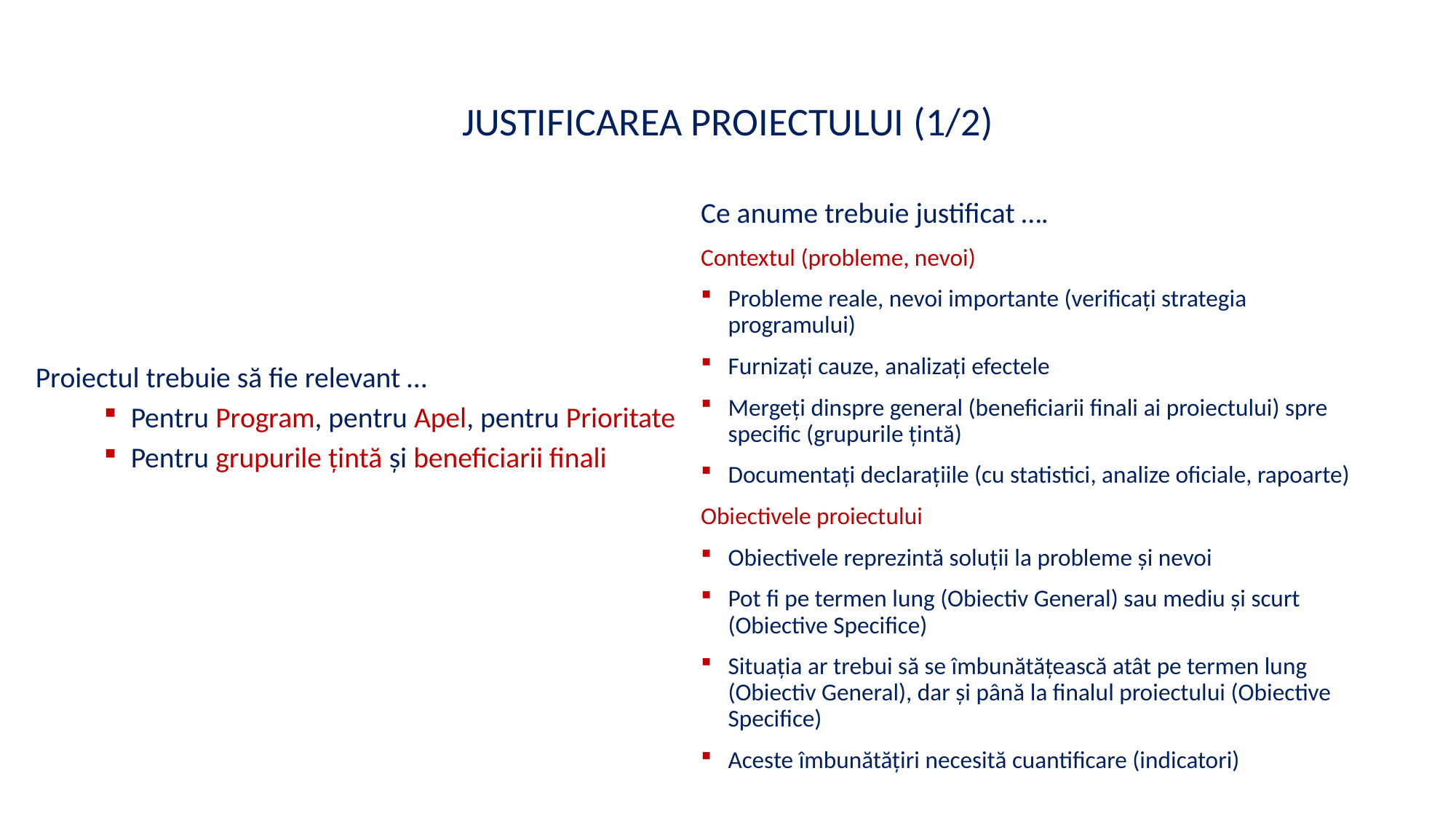

# JUSTIFICAREA PROIECTULUI (1/2)

Proiectul trebuie să fie relevant …
Pentru Program, pentru Apel, pentru Prioritate
Pentru grupurile țintă și beneficiarii finali

Ce anume trebuie justificat ….
Contextul (probleme, nevoi)
Probleme reale, nevoi importante (verificați strategia programului)
Furnizați cauze, analizați efectele
Mergeți dinspre general (beneficiarii finali ai proiectului) spre specific (grupurile țintă)
Documentați declarațiile (cu statistici, analize oficiale, rapoarte)
Obiectivele proiectului
Obiectivele reprezintă soluții la probleme și nevoi
Pot fi pe termen lung (Obiectiv General) sau mediu și scurt (Obiective Specifice)
Situația ar trebui să se îmbunătățească atât pe termen lung (Obiectiv General), dar și până la finalul proiectului (Obiective Specifice)
Aceste îmbunătățiri necesită cuantificare (indicatori)